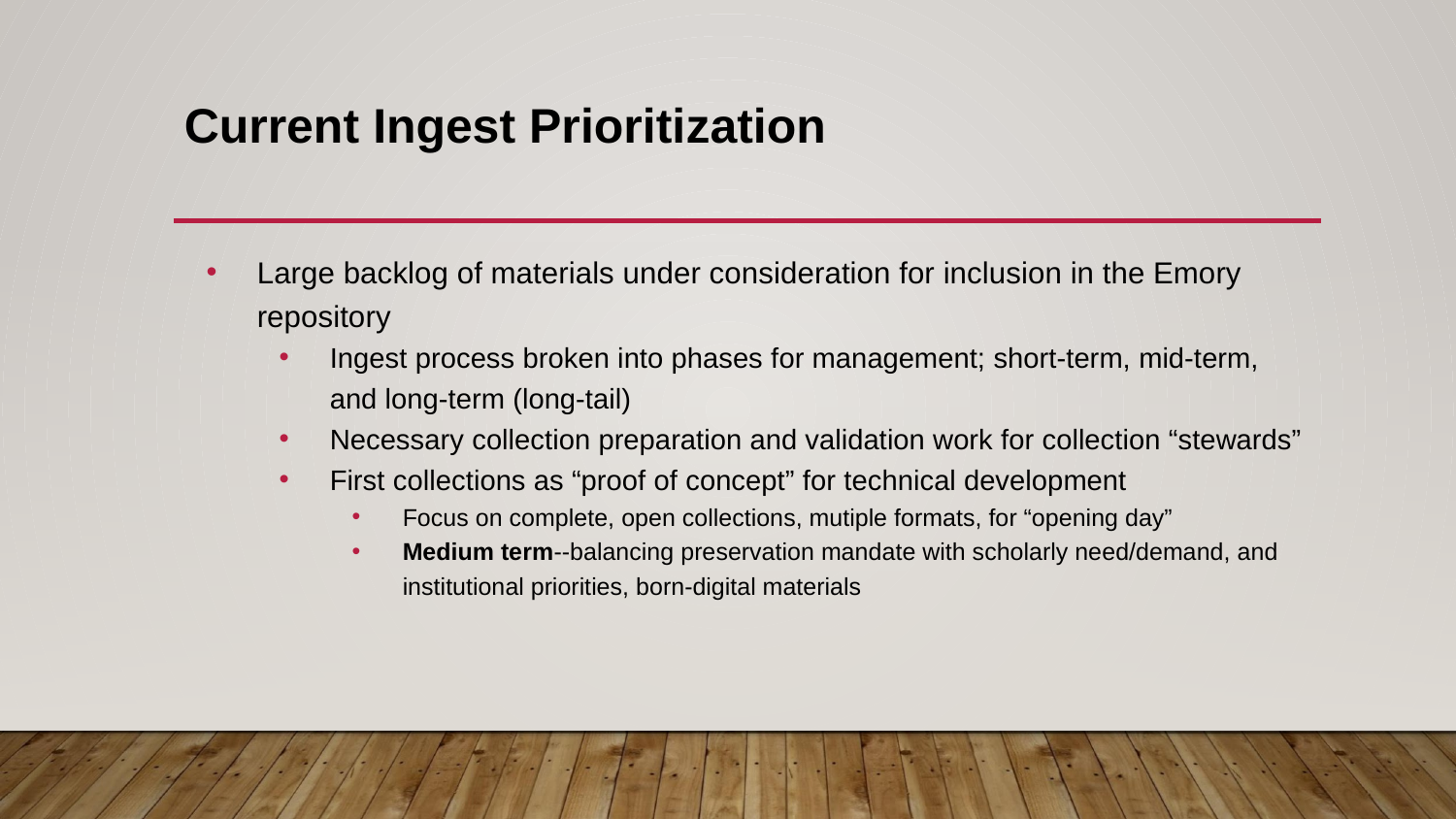

# Current Ingest Prioritization
Large backlog of materials under consideration for inclusion in the Emory repository
Ingest process broken into phases for management; short-term, mid-term, and long-term (long-tail)
Necessary collection preparation and validation work for collection “stewards”
First collections as “proof of concept” for technical development
Focus on complete, open collections, mutiple formats, for “opening day”
Medium term--balancing preservation mandate with scholarly need/demand, and institutional priorities, born-digital materials